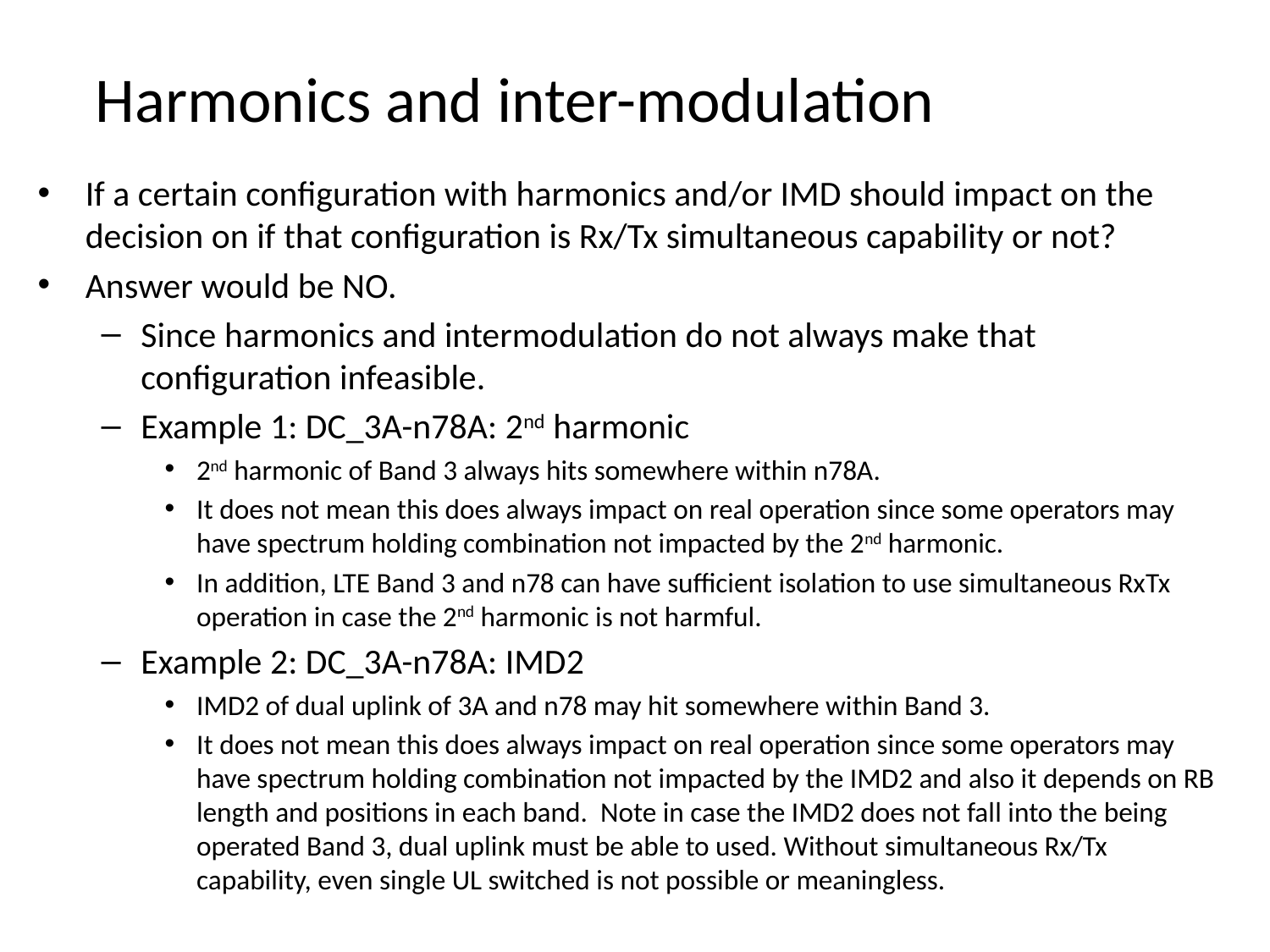

# Harmonics and inter-modulation
If a certain configuration with harmonics and/or IMD should impact on the decision on if that configuration is Rx/Tx simultaneous capability or not?
Answer would be NO.
Since harmonics and intermodulation do not always make that configuration infeasible.
Example 1: DC_3A-n78A: 2nd harmonic
2nd harmonic of Band 3 always hits somewhere within n78A.
It does not mean this does always impact on real operation since some operators may have spectrum holding combination not impacted by the 2nd harmonic.
In addition, LTE Band 3 and n78 can have sufficient isolation to use simultaneous RxTx operation in case the 2nd harmonic is not harmful.
Example 2: DC_3A-n78A: IMD2
IMD2 of dual uplink of 3A and n78 may hit somewhere within Band 3.
It does not mean this does always impact on real operation since some operators may have spectrum holding combination not impacted by the IMD2 and also it depends on RB length and positions in each band.  Note in case the IMD2 does not fall into the being operated Band 3, dual uplink must be able to used. Without simultaneous Rx/Tx capability, even single UL switched is not possible or meaningless.
Slide 3